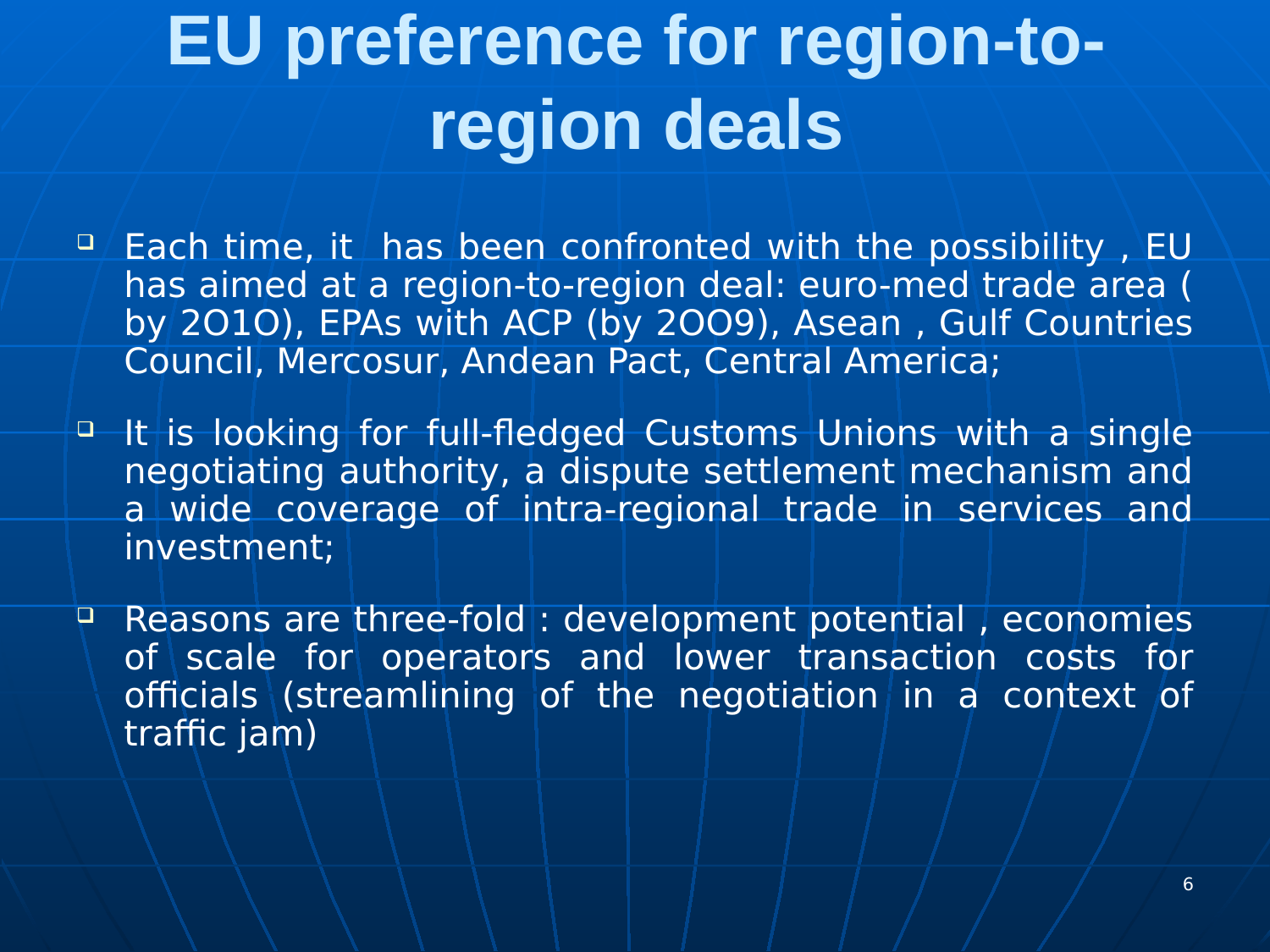

# EU preference for region-to-region deals
Each time, it  has been confronted with the possibility , EU has aimed at a region-to-region deal: euro-med trade area ( by 2O1O), EPAs with ACP (by 2OO9), Asean , Gulf Countries Council, Mercosur, Andean Pact, Central America;

It is looking for full-fledged Customs Unions with a single negotiating authority, a dispute settlement mechanism and a wide coverage of intra-regional trade in services and investment;

Reasons are three-fold : development potential , economies of scale for operators and lower transaction costs for officials (streamlining of the negotiation in a context of traffic jam)
6